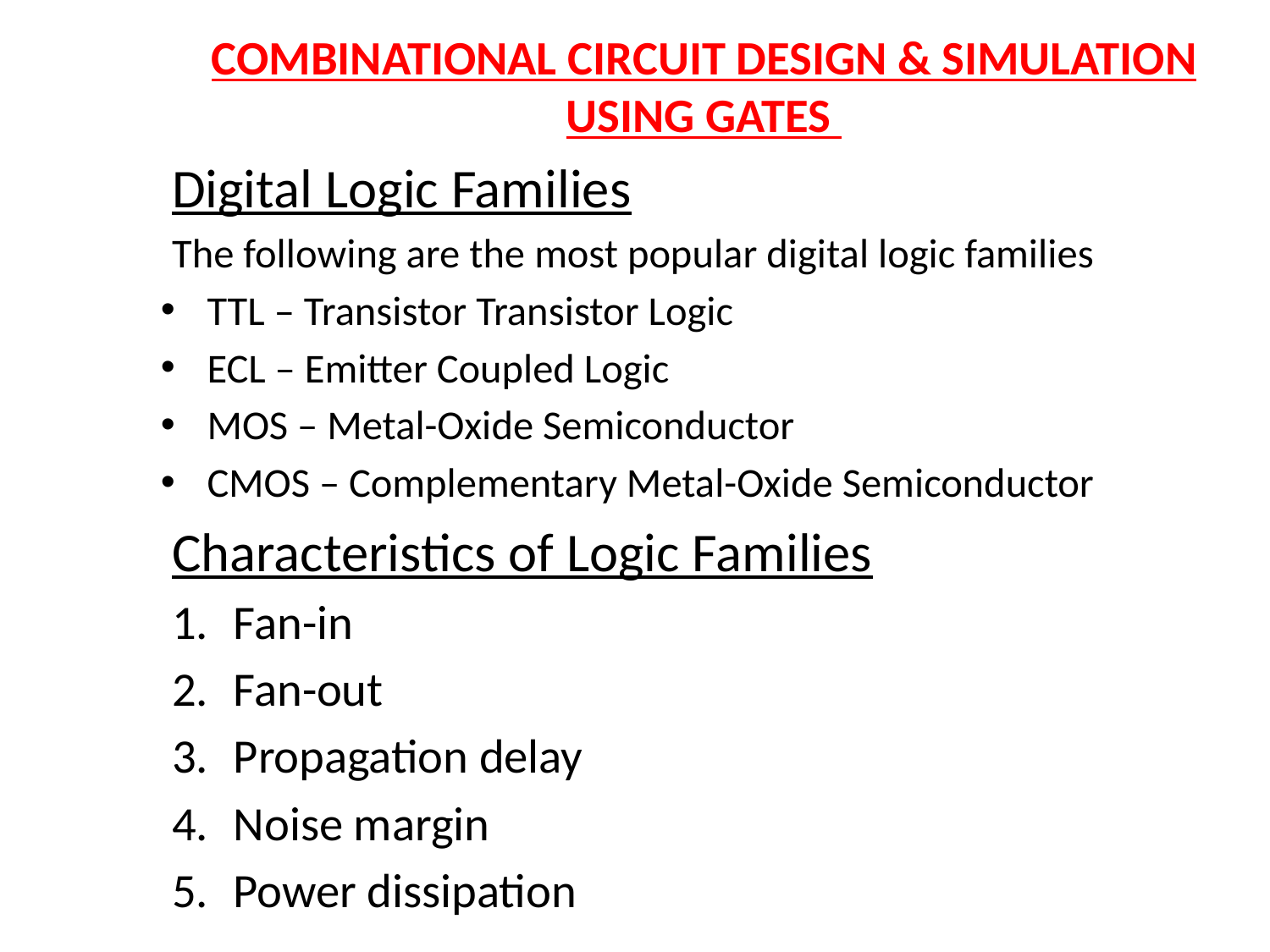

COMBINATIONAL CIRCUIT DESIGN & SIMULATION USING GATES
Digital Logic Families
The following are the most popular digital logic families
TTL – Transistor Transistor Logic
ECL – Emitter Coupled Logic
MOS – Metal-Oxide Semiconductor
CMOS – Complementary Metal-Oxide Semiconductor
Characteristics of Logic Families
Fan-in
Fan-out
Propagation delay
Noise margin
Power dissipation